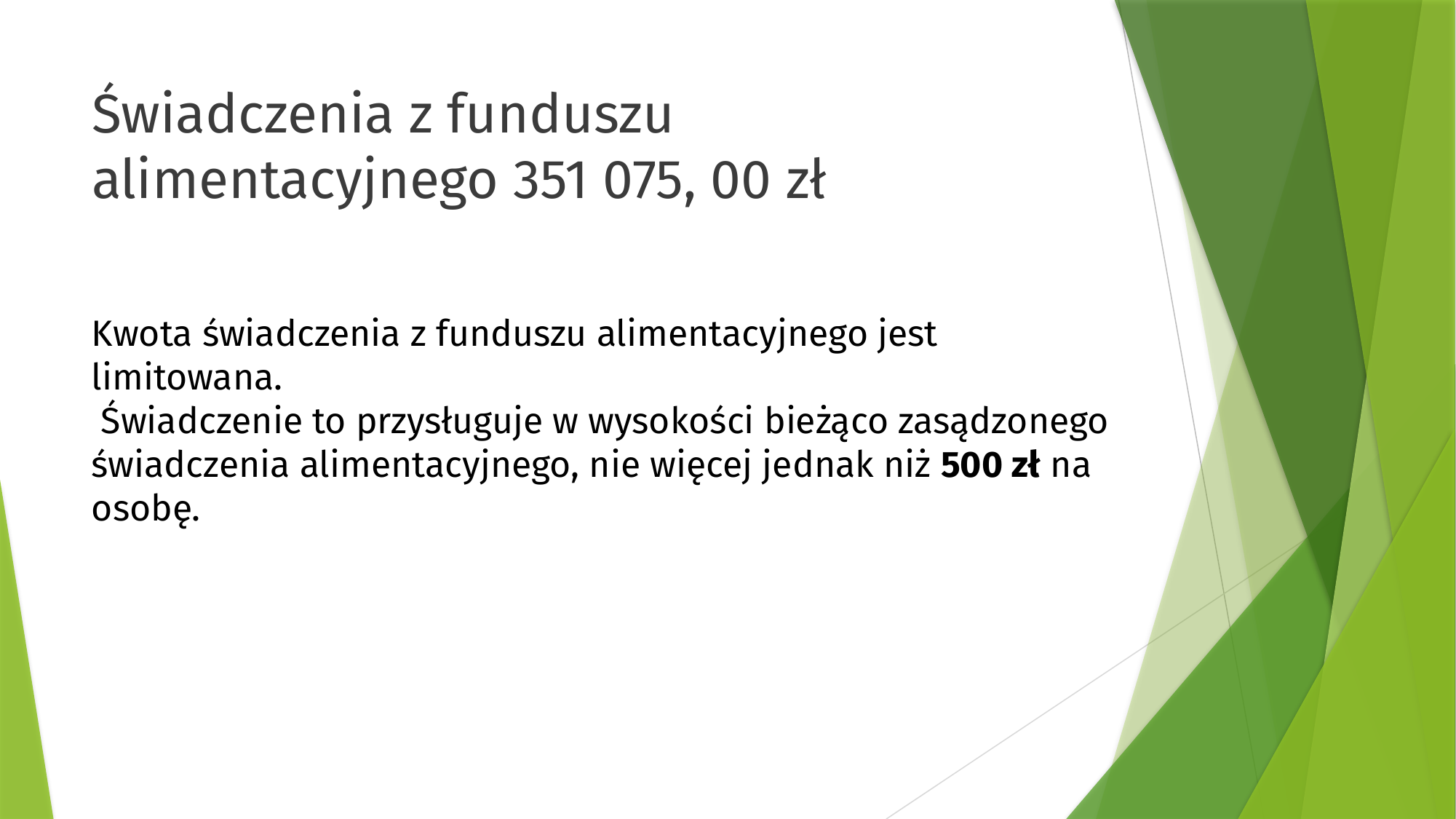

# Świadczenia z funduszu alimentacyjnego 351 075, 00 zł
Kwota świadczenia z funduszu alimentacyjnego jest limitowana.
 Świadczenie to przysługuje w wysokości bieżąco zasądzonego świadczenia alimentacyjnego, nie więcej jednak niż 500 zł na osobę.